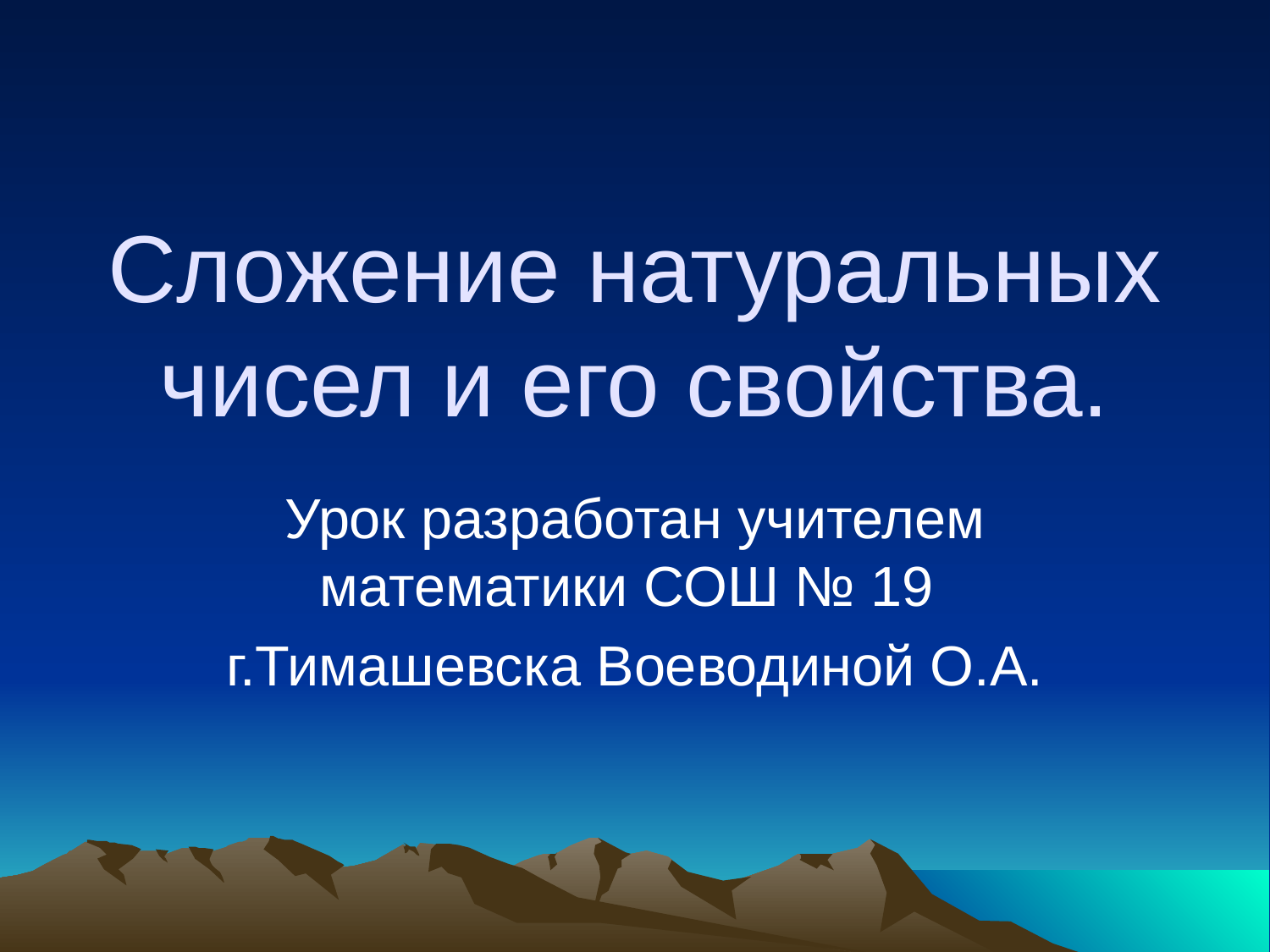

# Сложение натуральных чисел и его свойства.
Урок разработан учителем математики СОШ № 19
г.Тимашевска Воеводиной О.А.